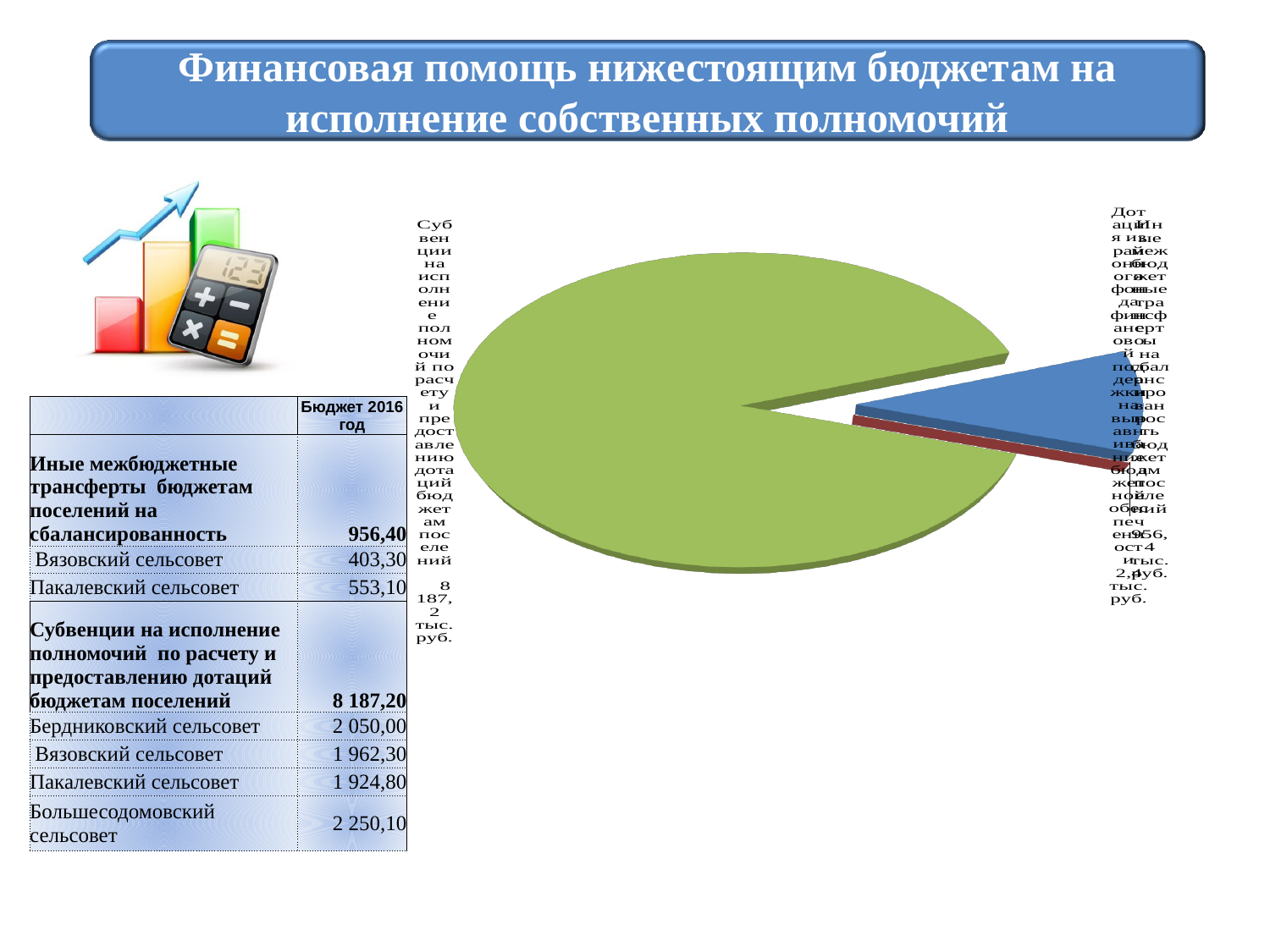

Финансовая помощь нижестоящим бюджетам на исполнение собственных полномочий

[unsupported chart]

|  | Бюджет 2016 год |
| --- | --- |
| Иные межбюджетные трансферты бюджетам поселений на сбалансированность | 956,40 |
| Вязовский сельсовет | 403,30 |
| Пакалевский сельсовет | 553,10 |
| Субвенции на исполнение полномочий по расчету и предоставлению дотаций бюджетам поселений | 8 187,20 |
| Бердниковский сельсовет | 2 050,00 |
| Вязовский сельсовет | 1 962,30 |
| Пакалевский сельсовет | 1 924,80 |
| Большесодомовский сельсовет | 2 250,10 |